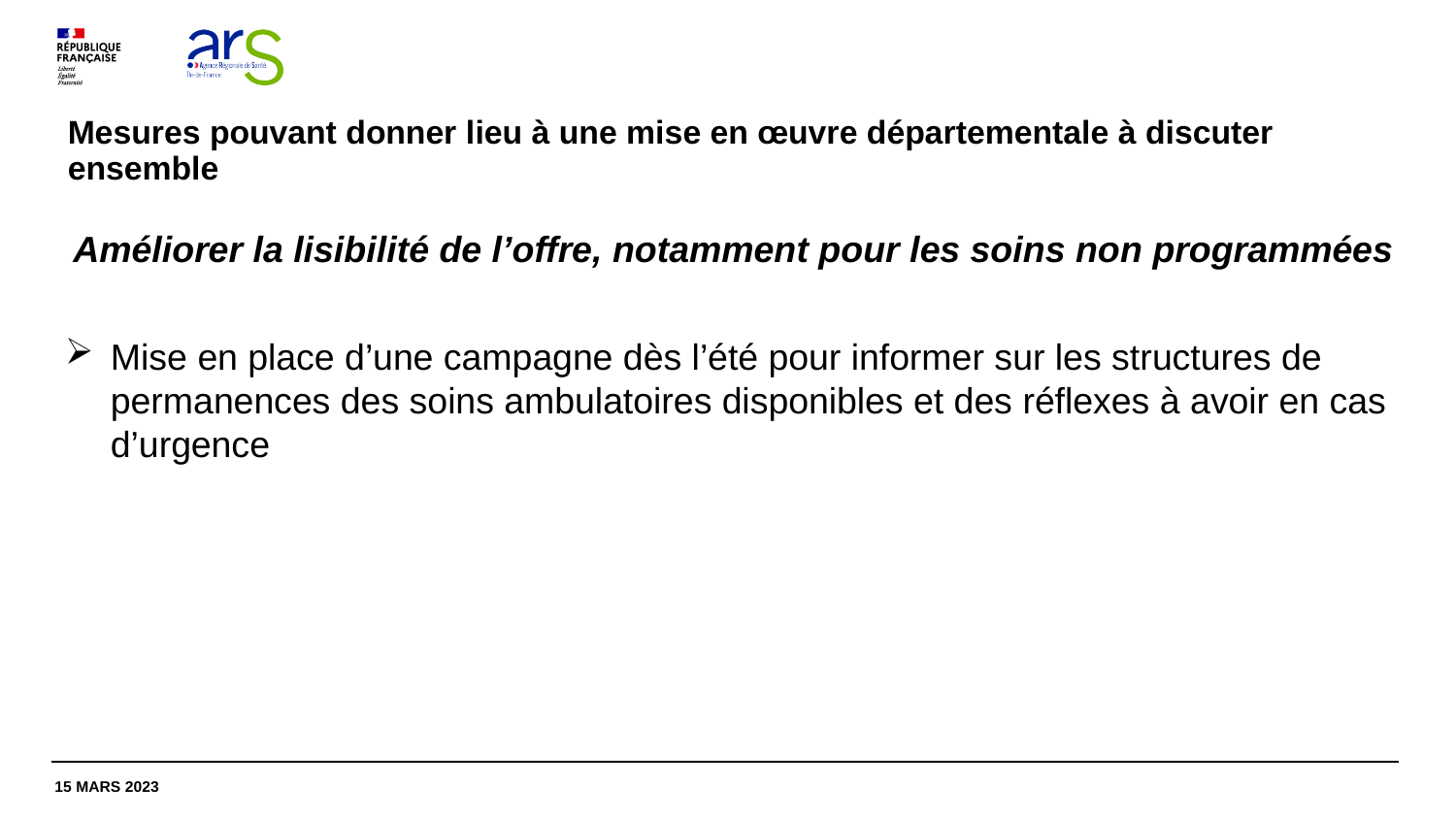

# Mesures pouvant donner lieu à une mise en œuvre départementale à discuter ensemble
 Améliorer la lisibilité de l’offre, notamment pour les soins non programmées

Mise en place d’une campagne dès l’été pour informer sur les structures de permanences des soins ambulatoires disponibles et des réflexes à avoir en cas d’urgence
15 mars 2023